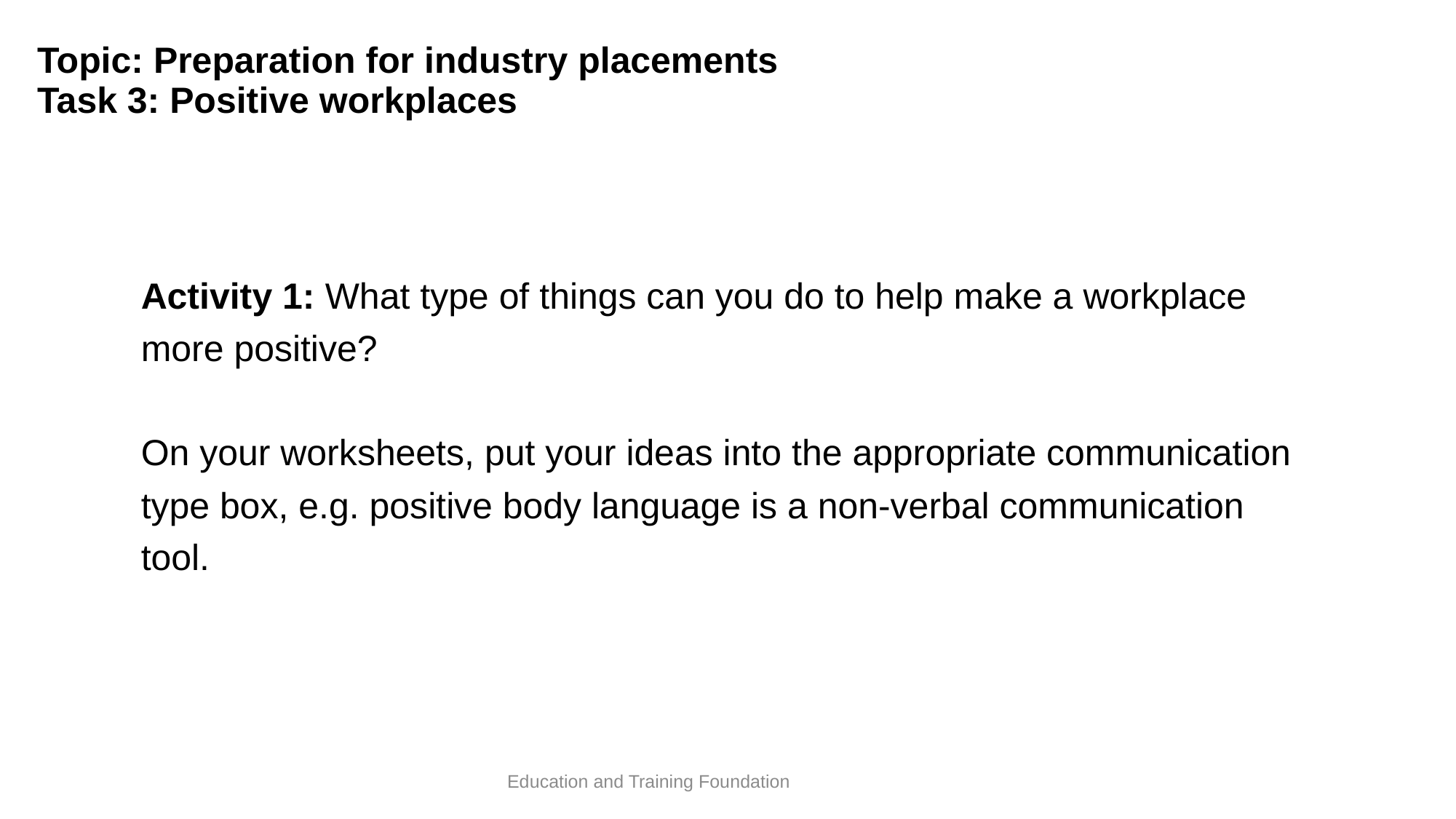

# Topic: Preparation for industry placements Task 3: Positive workplaces

Activity 1: What type of things can you do to help make a workplace more positive?

On your worksheets, put your ideas into the appropriate communication type box, e.g. positive body language is a non-verbal communication tool.
Education and Training Foundation